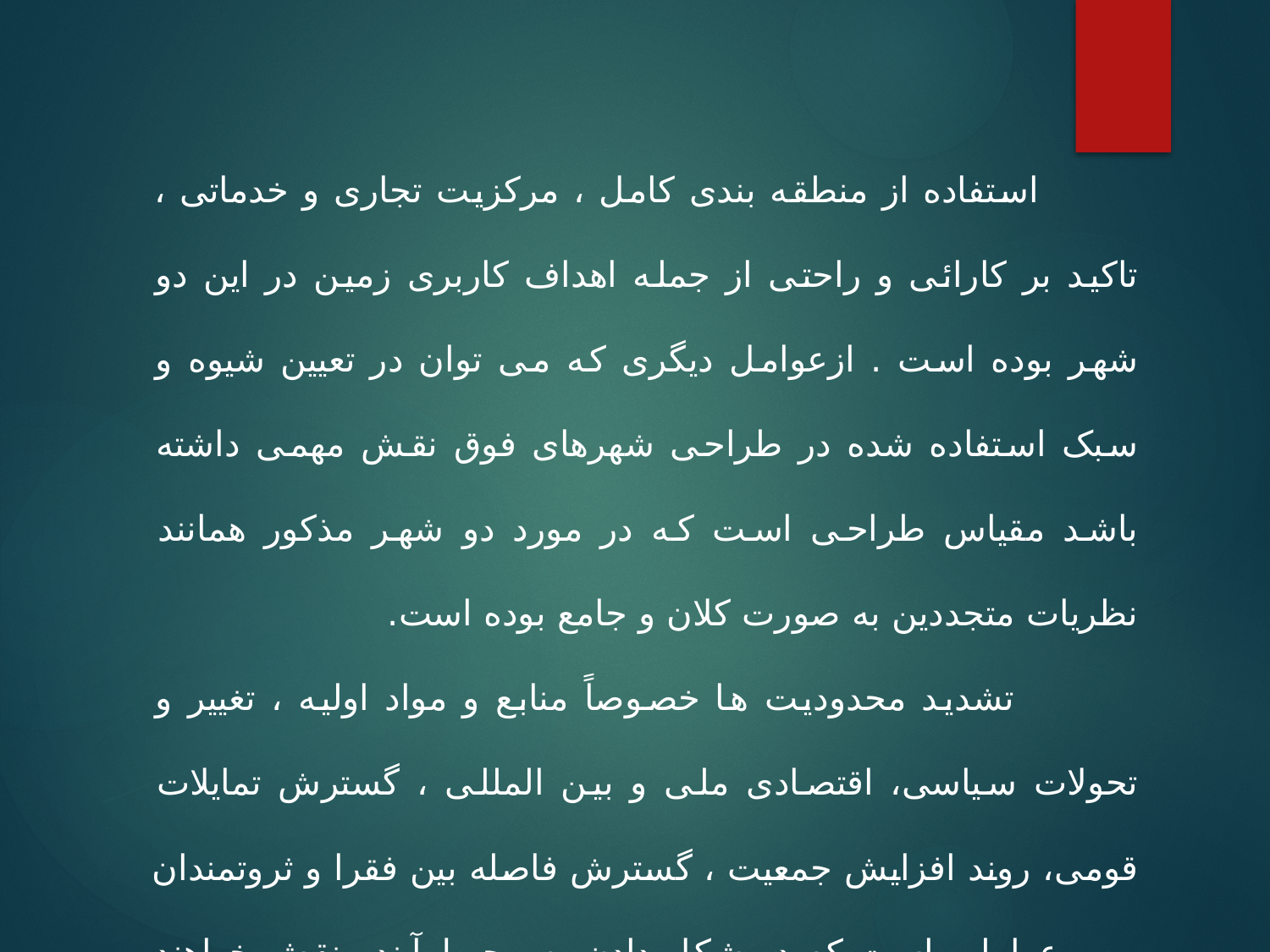

استفاده از منطقه بندی کامل ، مرکزیت تجاری و خدماتی ، تاکید بر کارائی و راحتی از جمله اهداف کاربری زمین در این دو شهر بوده است . ازعوامل دیگری که می توان در تعیین شیوه و سبک استفاده شده در طراحی شهرهای فوق نقش مهمی داشته باشد مقیاس طراحی است که در مورد دو شهر مذکور همانند نظریات متجددین به صورت کلان و جامع بوده است.
        تشدید محدودیت ها خصوصاً منابع و مواد اولیه ، تغییر و تحولات سیاسی، اقتصادی ملی و بین المللی ، گسترش تمایلات قومی، روند افزایش جمعیت ، گسترش فاصله بین فقرا و ثروتمندان و ... عواملی است که در شکل دادن به محیط آینده نقش خواهند داشت.